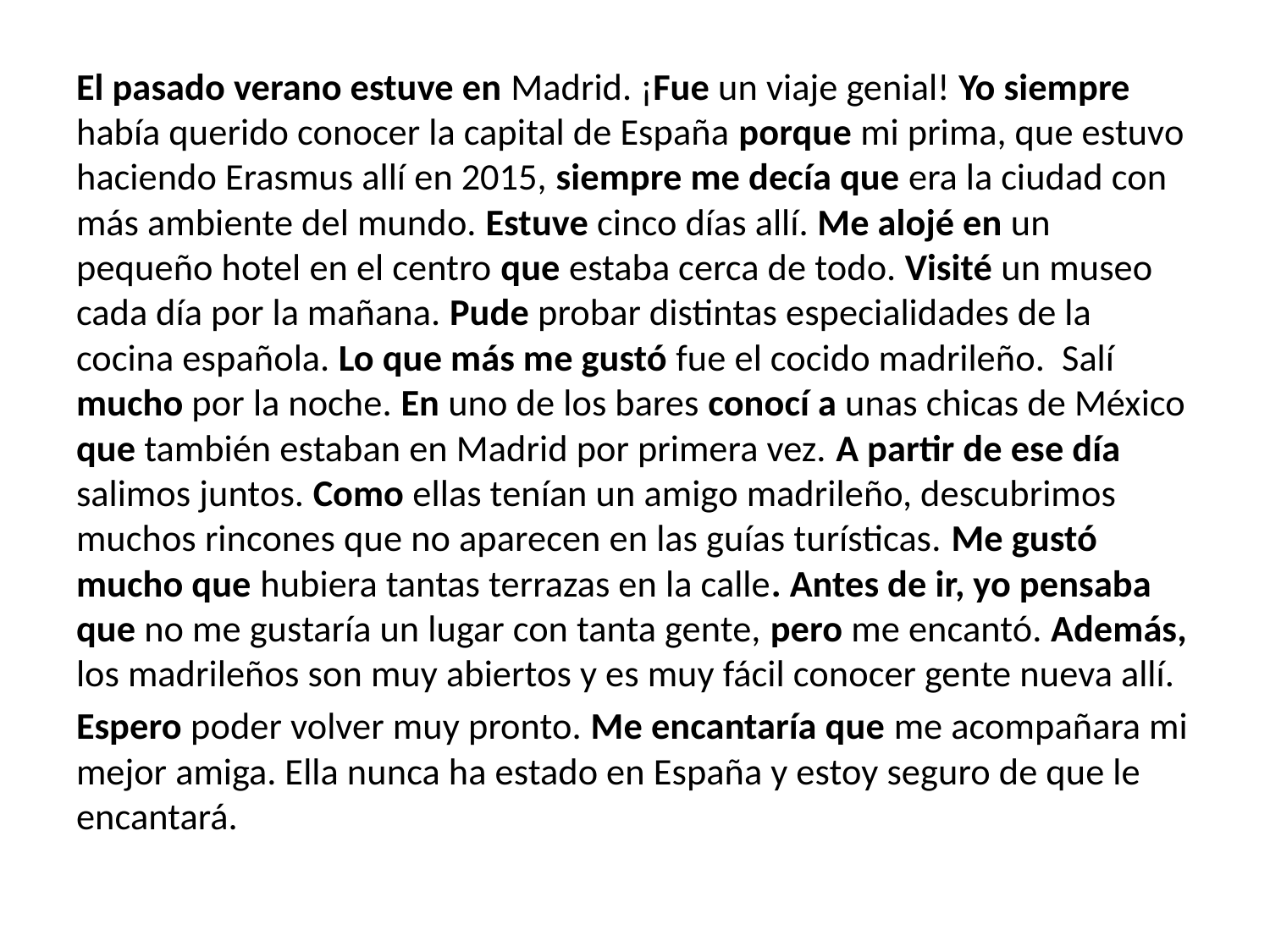

El pasado verano estuve en Madrid. ¡Fue un viaje genial! Yo siempre había querido conocer la capital de España porque mi prima, que estuvo haciendo Erasmus allí en 2015, siempre me decía que era la ciudad con más ambiente del mundo. Estuve cinco días allí. Me alojé en un pequeño hotel en el centro que estaba cerca de todo. Visité un museo cada día por la mañana. Pude probar distintas especialidades de la cocina española. Lo que más me gustó fue el cocido madrileño.  Salí mucho por la noche. En uno de los bares conocí a unas chicas de México que también estaban en Madrid por primera vez. A partir de ese día salimos juntos. Como ellas tenían un amigo madrileño, descubrimos muchos rincones que no aparecen en las guías turísticas. Me gustó mucho que hubiera tantas terrazas en la calle. Antes de ir, yo pensaba que no me gustaría un lugar con tanta gente, pero me encantó. Además, los madrileños son muy abiertos y es muy fácil conocer gente nueva allí.
Espero poder volver muy pronto. Me encantaría que me acompañara mi mejor amiga. Ella nunca ha estado en España y estoy seguro de que le encantará.